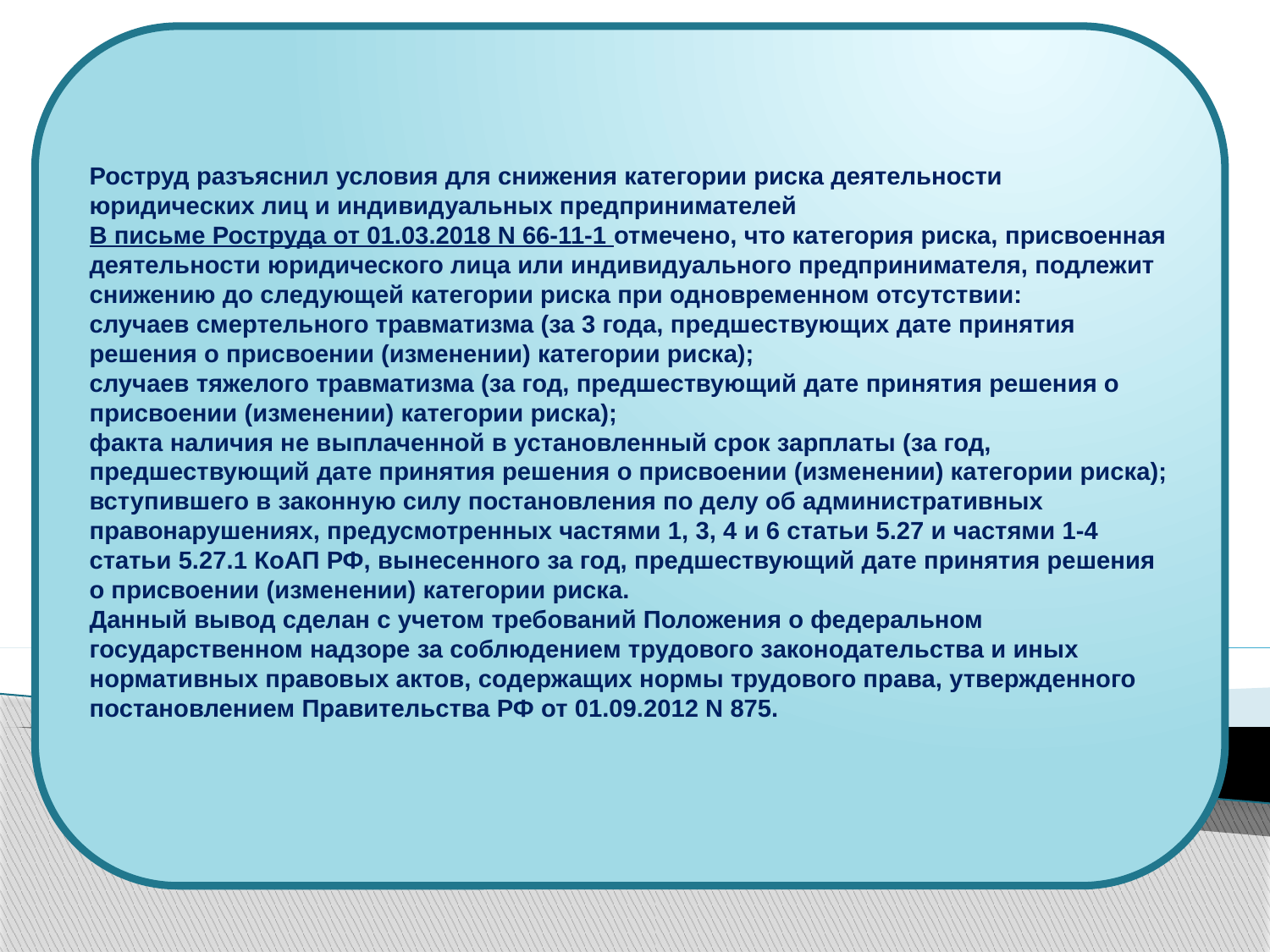

Роструд разъяснил условия для снижения категории риска деятельности юридических лиц и индивидуальных предпринимателей
В письме Роструда от 01.03.2018 N 66-11-1 отмечено, что категория риска, присвоенная деятельности юридического лица или индивидуального предпринимателя, подлежит снижению до следующей категории риска при одновременном отсутствии:
случаев смертельного травматизма (за 3 года, предшествующих дате принятия решения о присвоении (изменении) категории риска);
случаев тяжелого травматизма (за год, предшествующий дате принятия решения о присвоении (изменении) категории риска);
факта наличия не выплаченной в установленный срок зарплаты (за год, предшествующий дате принятия решения о присвоении (изменении) категории риска);
вступившего в законную силу постановления по делу об административных правонарушениях, предусмотренных частями 1, 3, 4 и 6 статьи 5.27 и частями 1-4 статьи 5.27.1 КоАП РФ, вынесенного за год, предшествующий дате принятия решения о присвоении (изменении) категории риска.
Данный вывод сделан с учетом требований Положения о федеральном государственном надзоре за соблюдением трудового законодательства и иных нормативных правовых актов, содержащих нормы трудового права, утвержденного постановлением Правительства РФ от 01.09.2012 N 875.